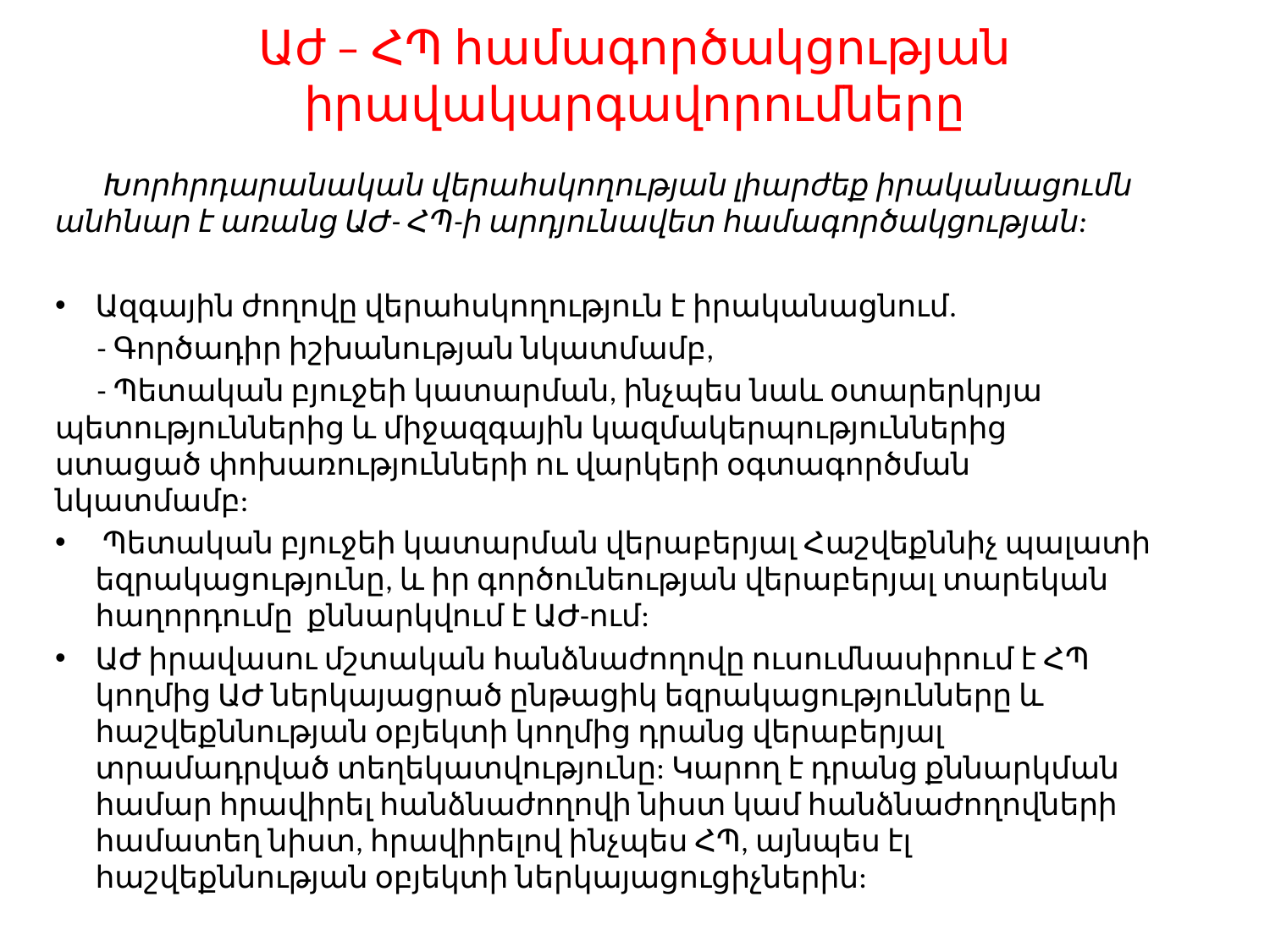

# Աժ – ՀՊ համագործակցության իրավակարգավորումները
       Խորհրդարանական վերահսկողության լիարժեք իրականացումն   անհնար է առանց ԱԺ- ՀՊ-ի արդյունավետ համագործակցության:

Ազգային ժողովը վերահսկողություն է իրականացնում.
      - Գործադիր իշխանության նկատմամբ,
      - Պետական բյուջեի կատարման, ինչպես նաև օտարերկրյա 	պետություններից և միջազգային կազմակերպություններից 	ստացած փոխառությունների ու վարկերի օգտագործման 	նկատմամբ:
 Պետական բյուջեի կատարման վերաբերյալ Հաշվեքննիչ պալատի եզրակացությունը, և իր գործունեության վերաբերյալ տարեկան հաղորդումը  քննարկվում է ԱԺ-ում:
ԱԺ իրավասու մշտական հանձնաժողովը ուսումնասիրում է ՀՊ կողմից ԱԺ ներկայացրած ընթացիկ եզրակացությունները և հաշվեքննության օբյեկտի կողմից դրանց վերաբերյալ տրամադրված տեղեկատվությունը: Կարող է դրանց քննարկման համար հրավիրել հանձնաժողովի նիստ կամ հանձնաժողովների համատեղ նիստ, հրավիրելով ինչպես ՀՊ, այնպես էլ հաշվեքննության օբյեկտի ներկայացուցիչներին: